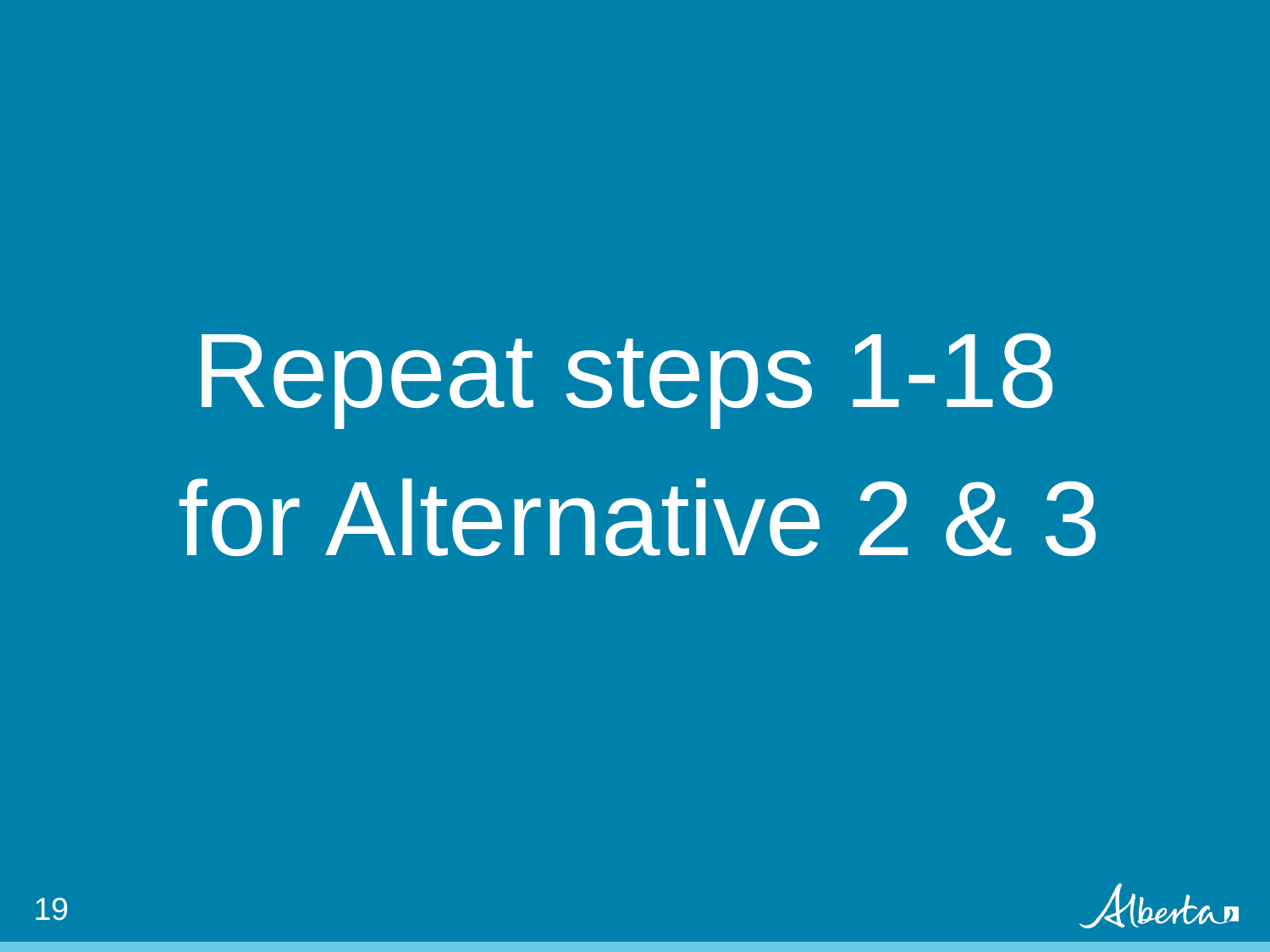

Repeat steps 1-18
for Alternative 2 & 3
19